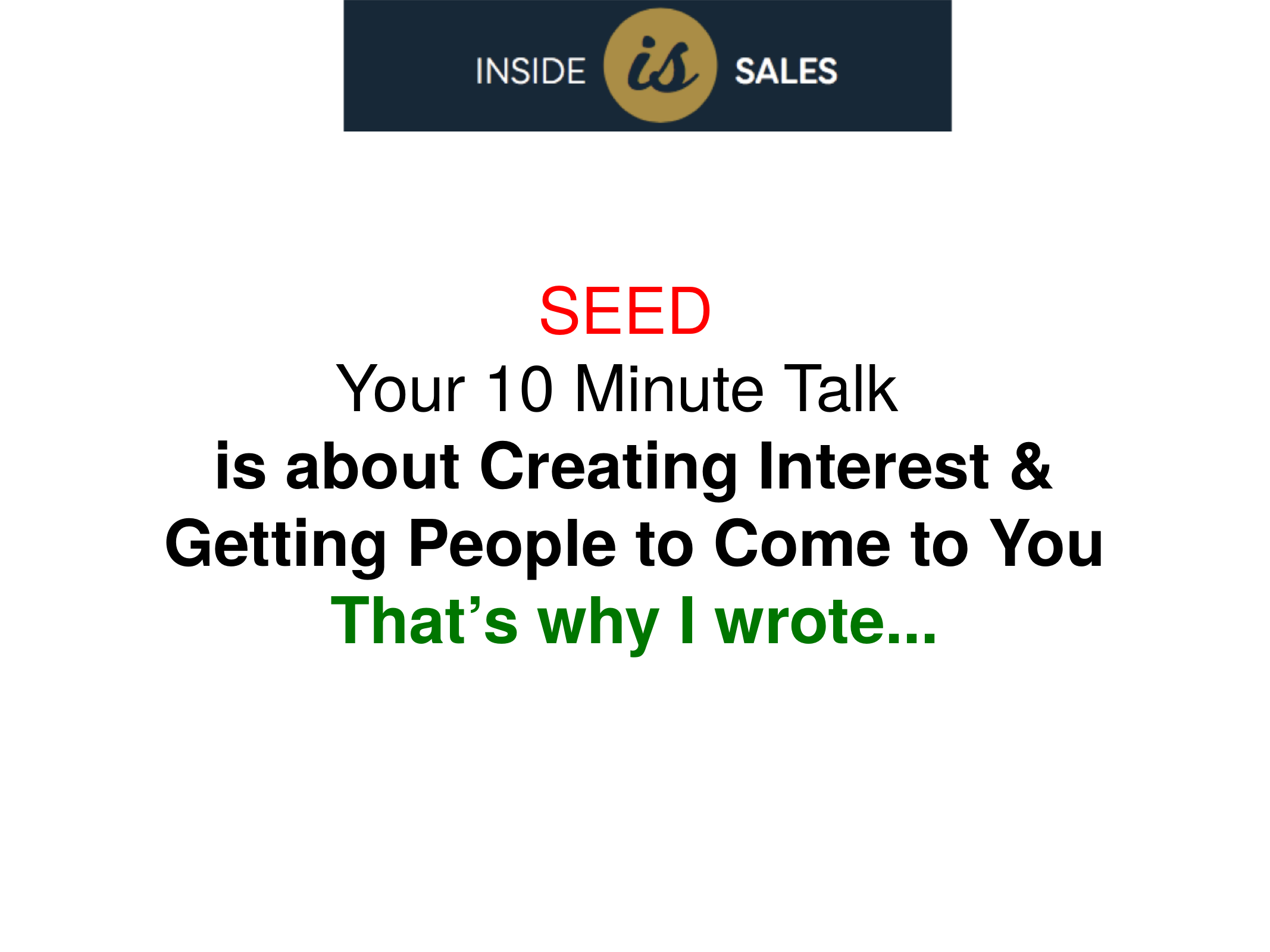

# SEED
Your 10 Minute Talk
is about Creating Interest & Getting People to Come to You
That’s why I wrote...